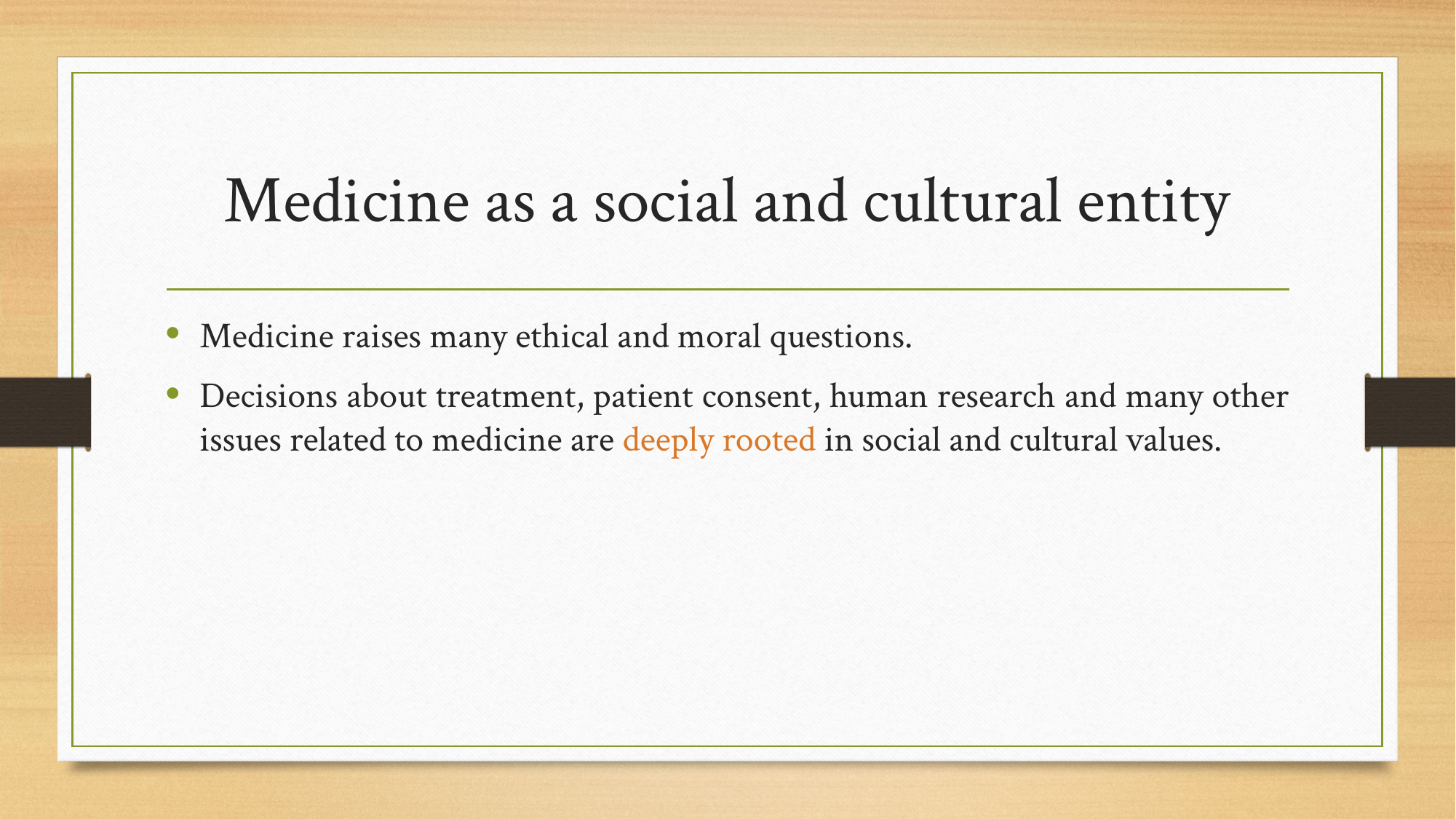

# Medicine as a social and cultural entity
Medicine raises many ethical and moral questions.
Decisions about treatment, patient consent, human research and many other issues related to medicine are deeply rooted in social and cultural values.